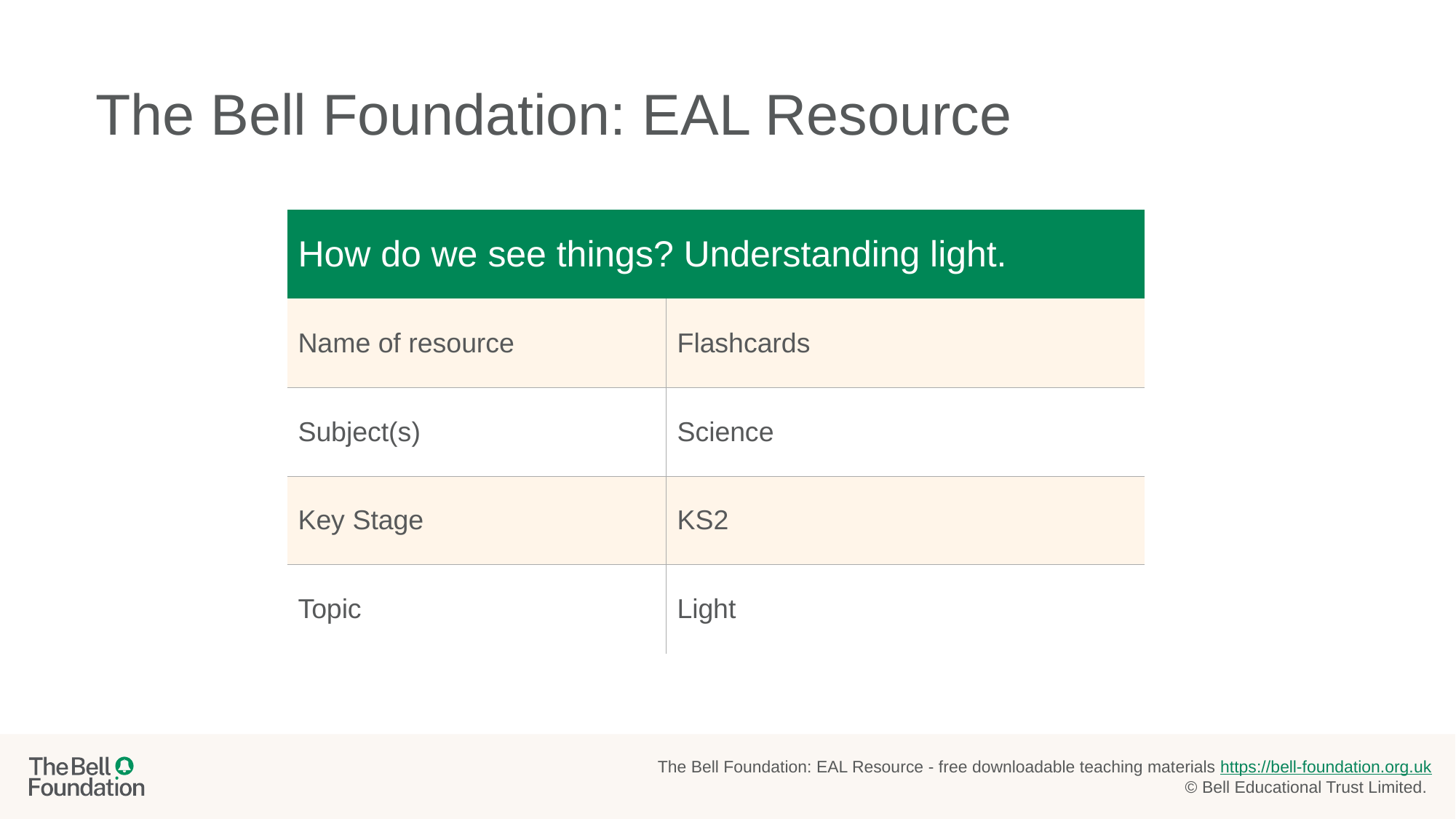

# The Bell Foundation: EAL Resource
| How do we see things? Understanding light. |  |
| --- | --- |
| Name of resource | Flashcards |
| Subject(s) | Science |
| Key Stage | KS2 |
| Topic | Light |